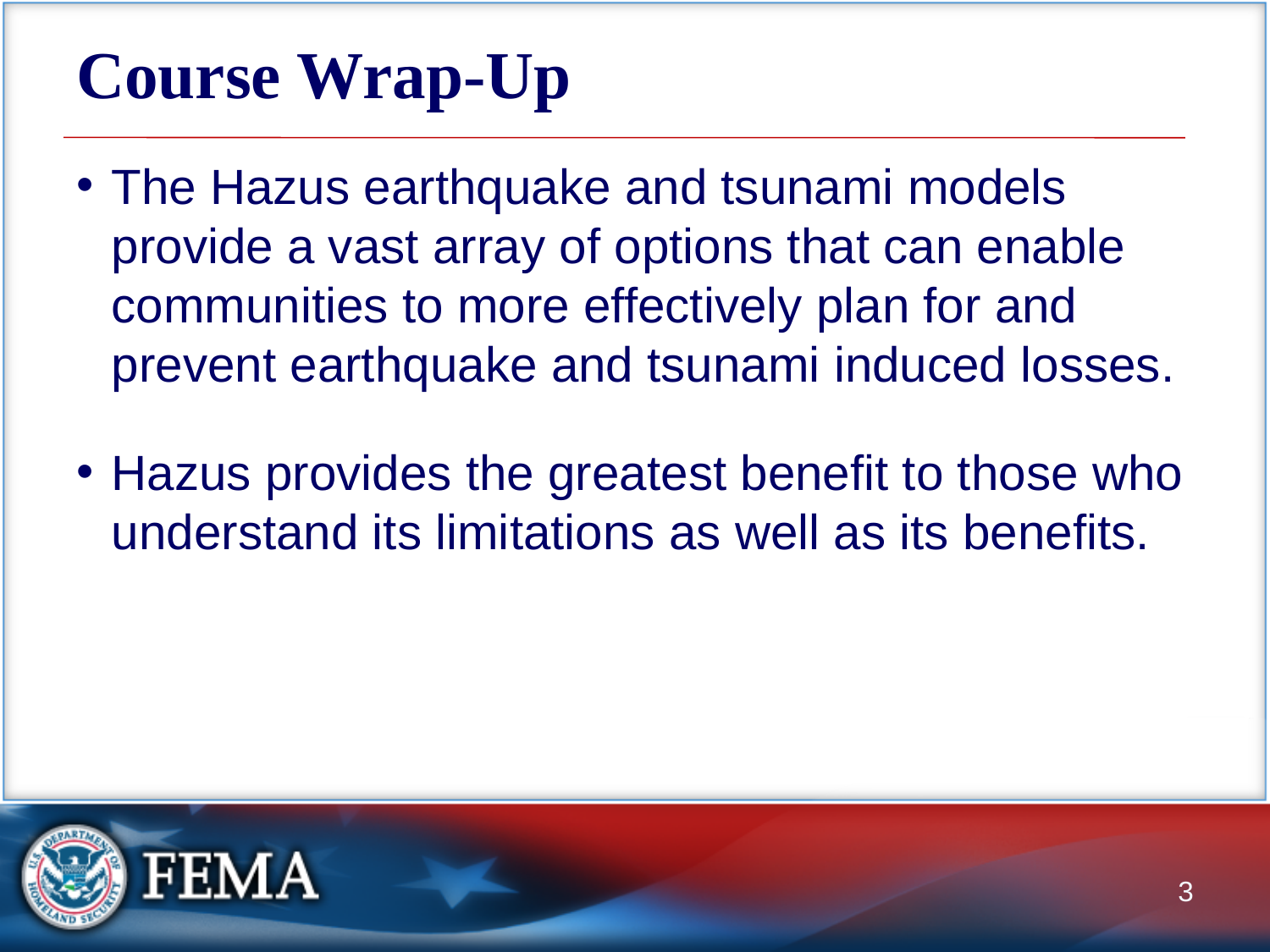

# Course Wrap-Up
The Hazus earthquake and tsunami models provide a vast array of options that can enable communities to more effectively plan for and prevent earthquake and tsunami induced losses.
Hazus provides the greatest benefit to those who understand its limitations as well as its benefits.
3